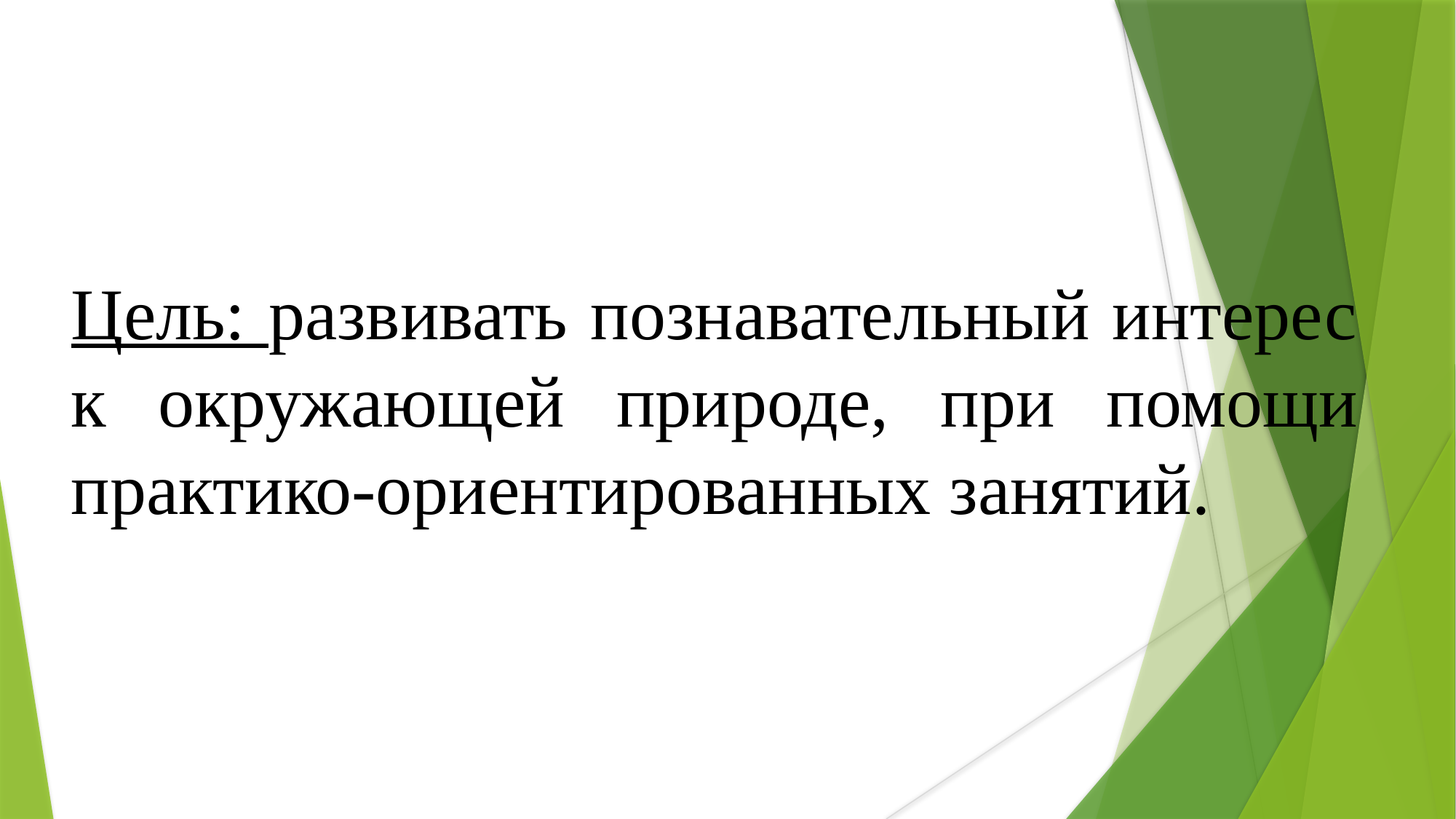

Цель: развивать познавательный интерес к окружающей природе, при помощи практико-ориентированных занятий.